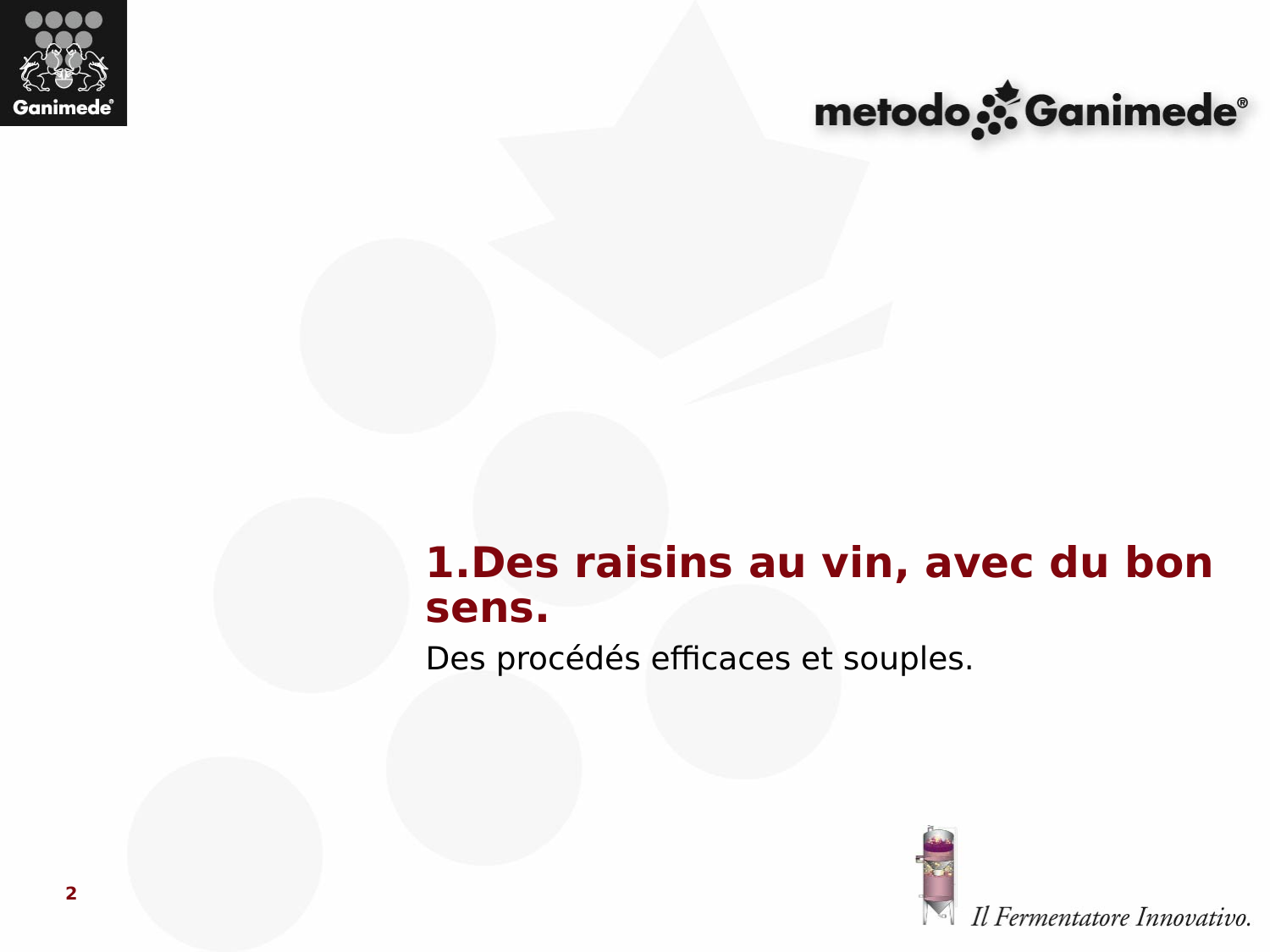

# 1.Des raisins au vin, avec du bon sens. Des procédés efficaces et souples.
2